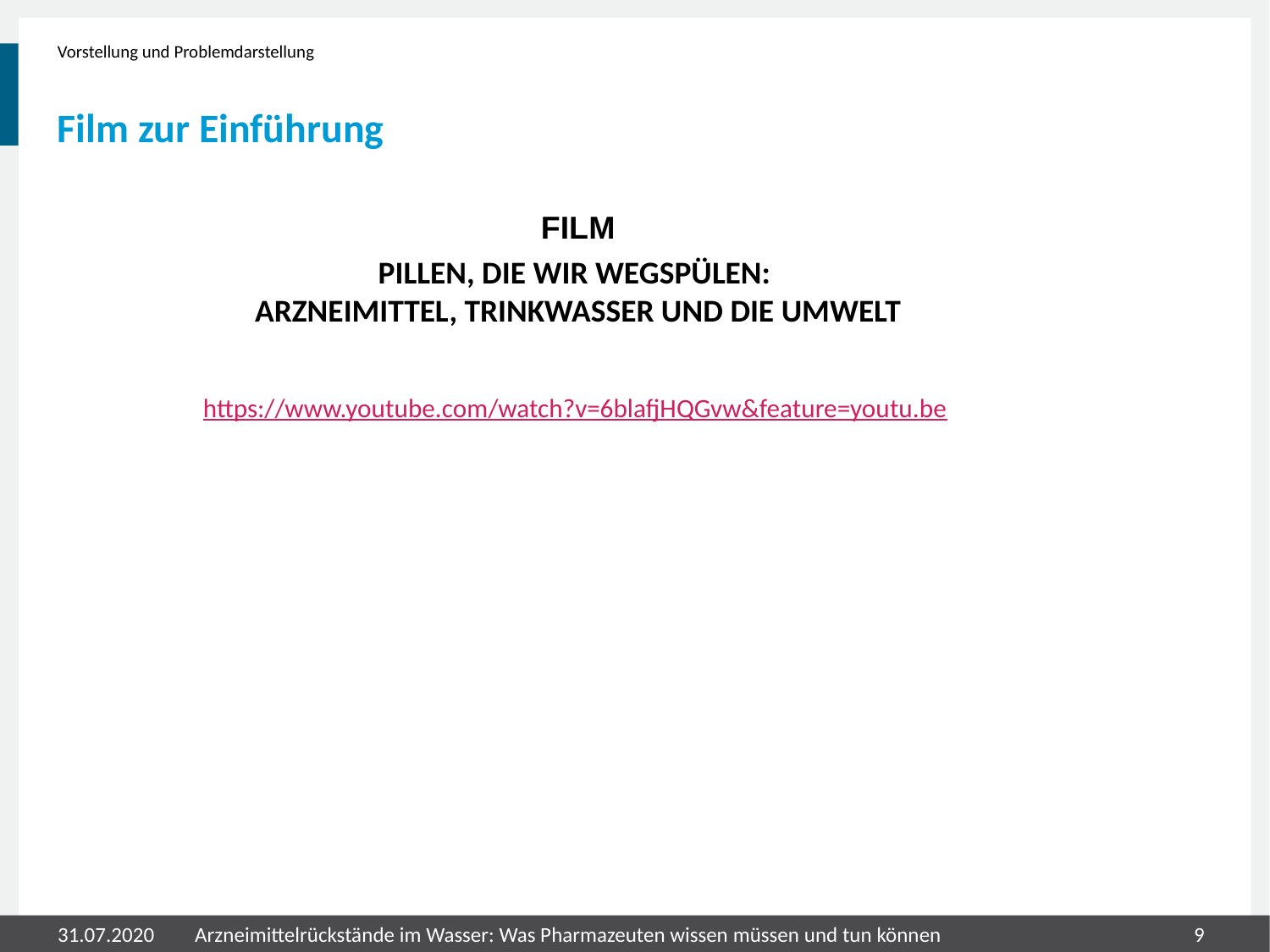

Vorstellung und Problemdarstellung

# Film zur Einführung
FILM
Pillen, die wir wegspülen:
Arzneimittel, Trinkwasser und die Umwelt

https://www.youtube.com/watch?v=6blafjHQGvw&feature=youtu.be
31.07.2020
Arzneimittelrückstände im Wasser: Was Pharmazeuten wissen müssen und tun können
9